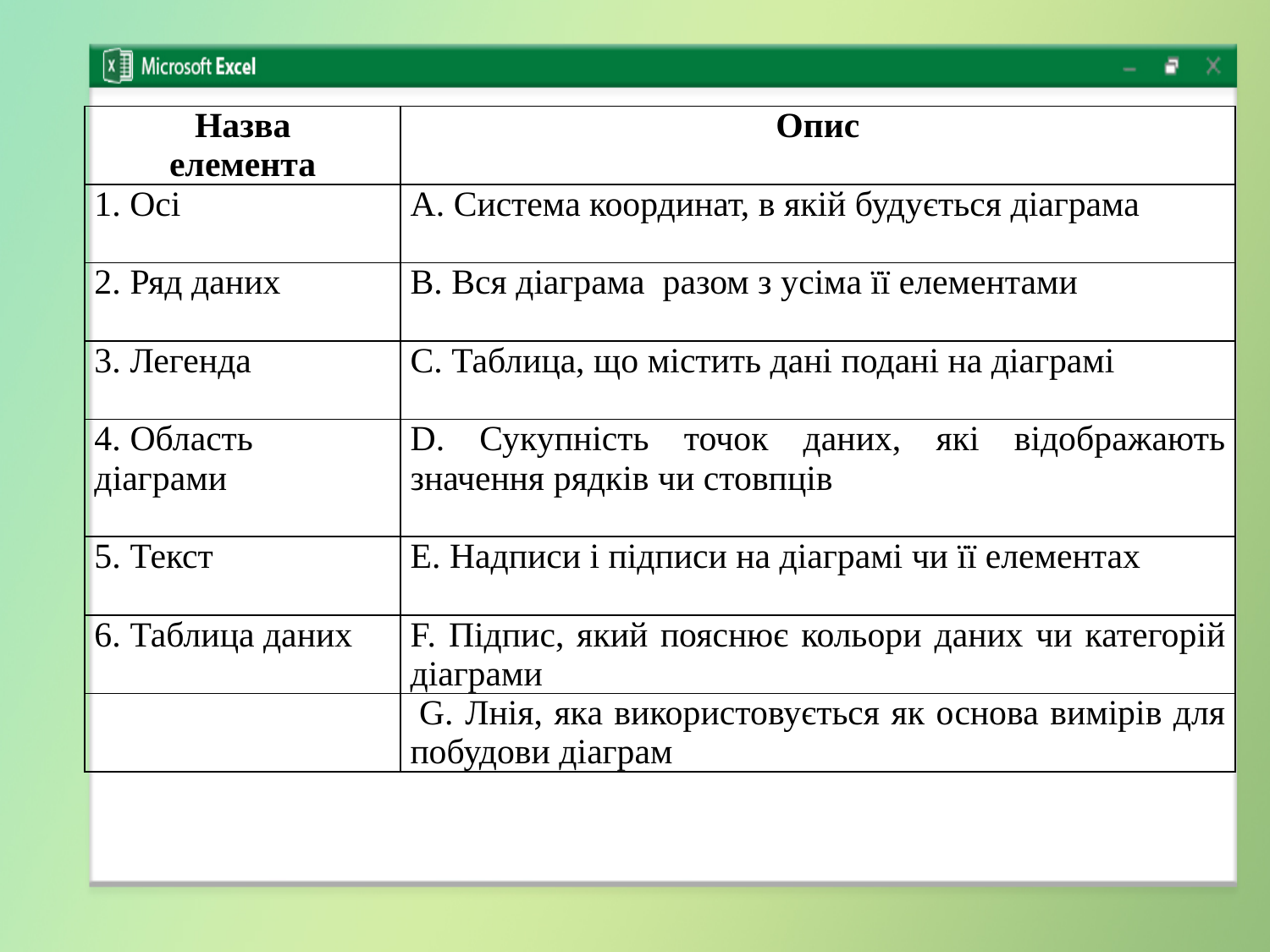

| Назва елемента | Опис |
| --- | --- |
| 1. Осі | А. Система координат, в якій будується діаграма |
| 2. Ряд даних | B. Вся діаграма разом з усіма її елементами |
| 3. Легенда | C. Таблица, що містить дані подані на діаграмі |
| 4. Область діаграми | D. Сукупність точок даних, які відображають значення рядків чи стовпців |
| 5. Текст | E. Надписи і підписи на діаграмі чи її елементах |
| 6. Таблица даних | F. Підпис, який пояснює кольори даних чи категорій діаграми |
|  | G. Лнія, яка використовується як основа вимірів для побудови діаграм |